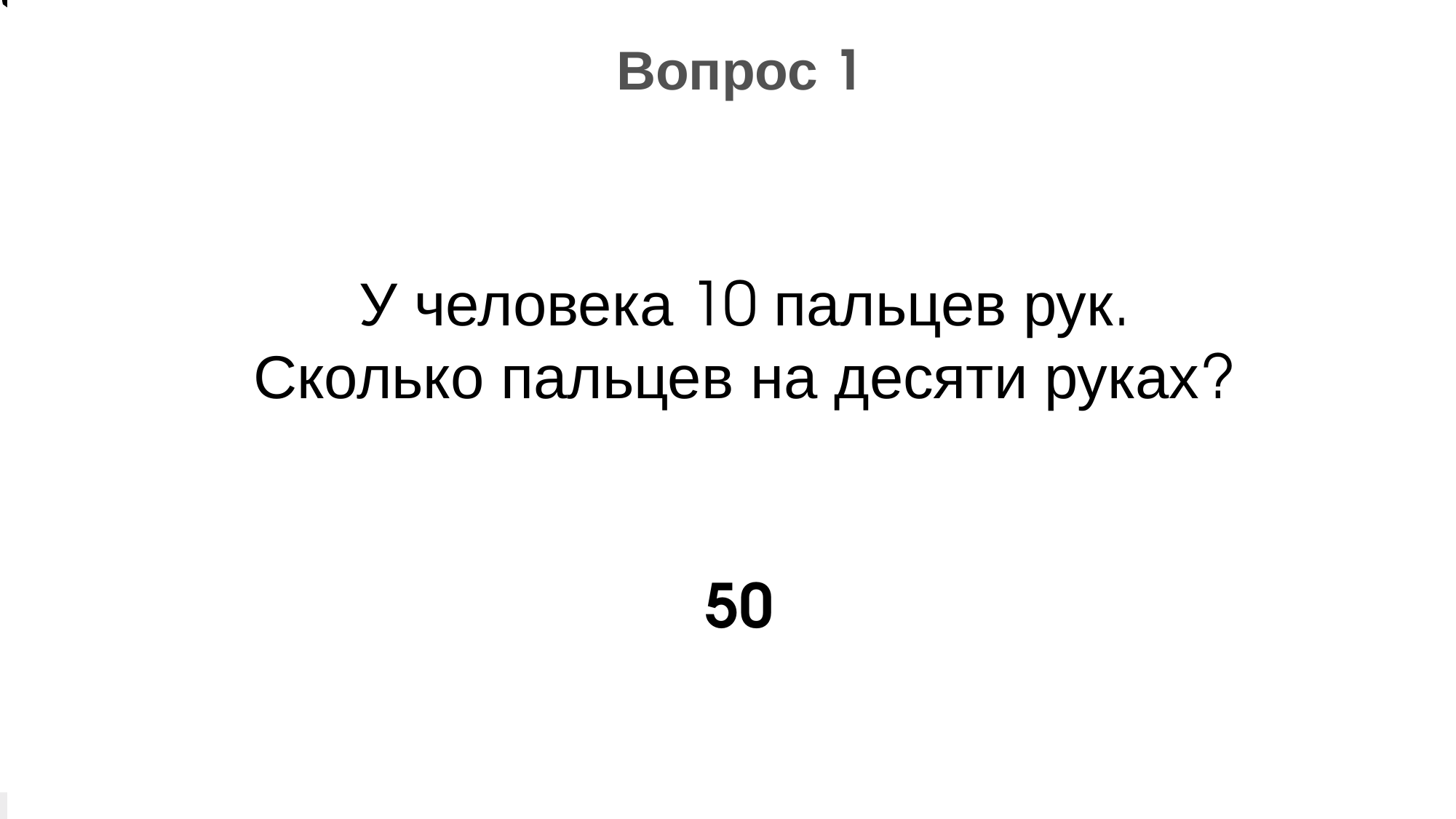

м
Вопрос 1

У человека 10 пальцев рук. Сколько пальцев на десяти руках?
50